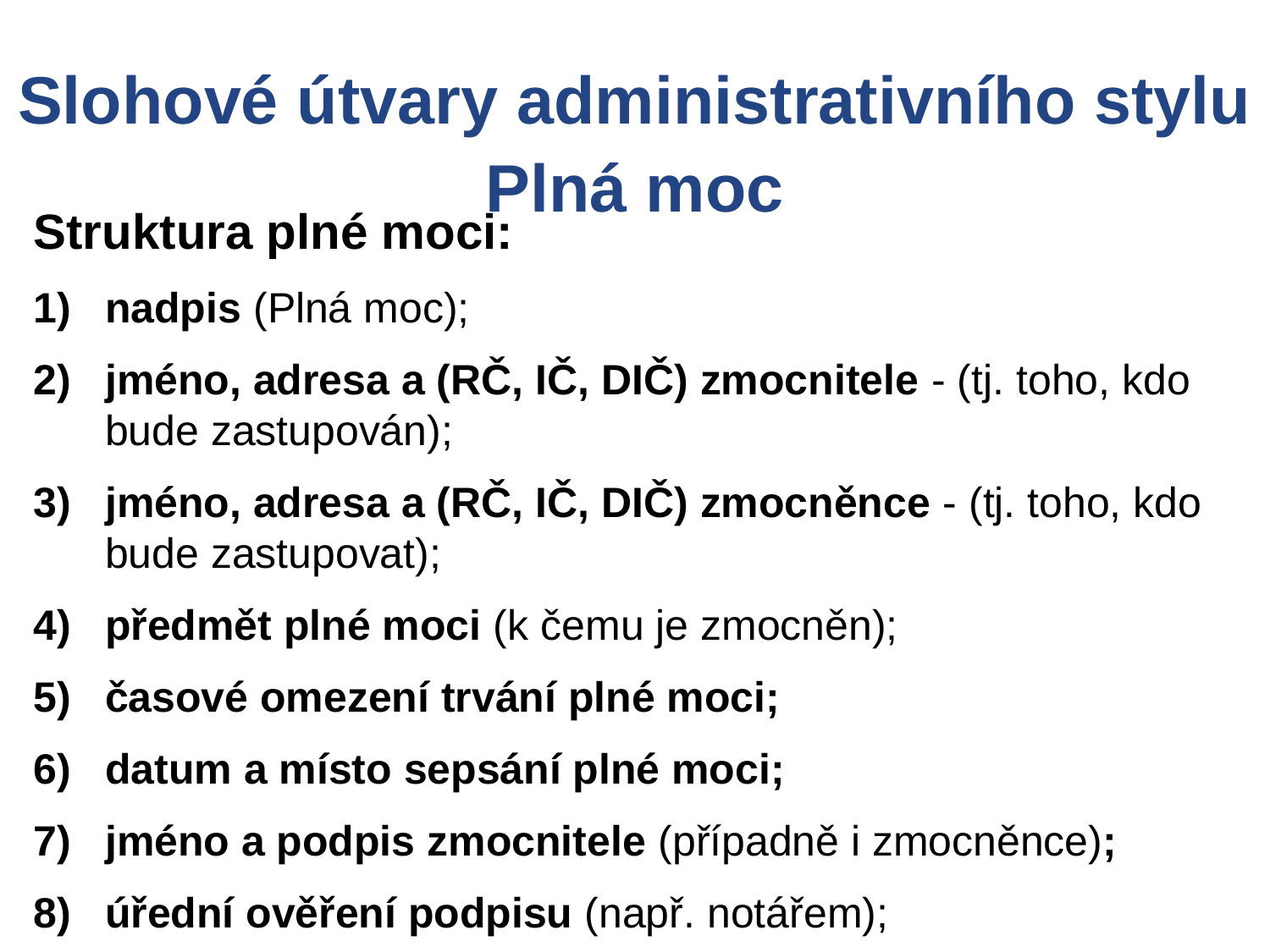

Slohové útvary administrativního stylu
Plná moc
Struktura plné moci:
nadpis (Plná moc);
jméno, adresa a (RČ, IČ, DIČ) zmocnitele - (tj. toho, kdo bude zastupován);
jméno, adresa a (RČ, IČ, DIČ) zmocněnce - (tj. toho, kdo bude zastupovat);
předmět plné moci (k čemu je zmocněn);
časové omezení trvání plné moci;
datum a místo sepsání plné moci;
jméno a podpis zmocnitele (případně i zmocněnce);
úřední ověření podpisu (např. notářem);